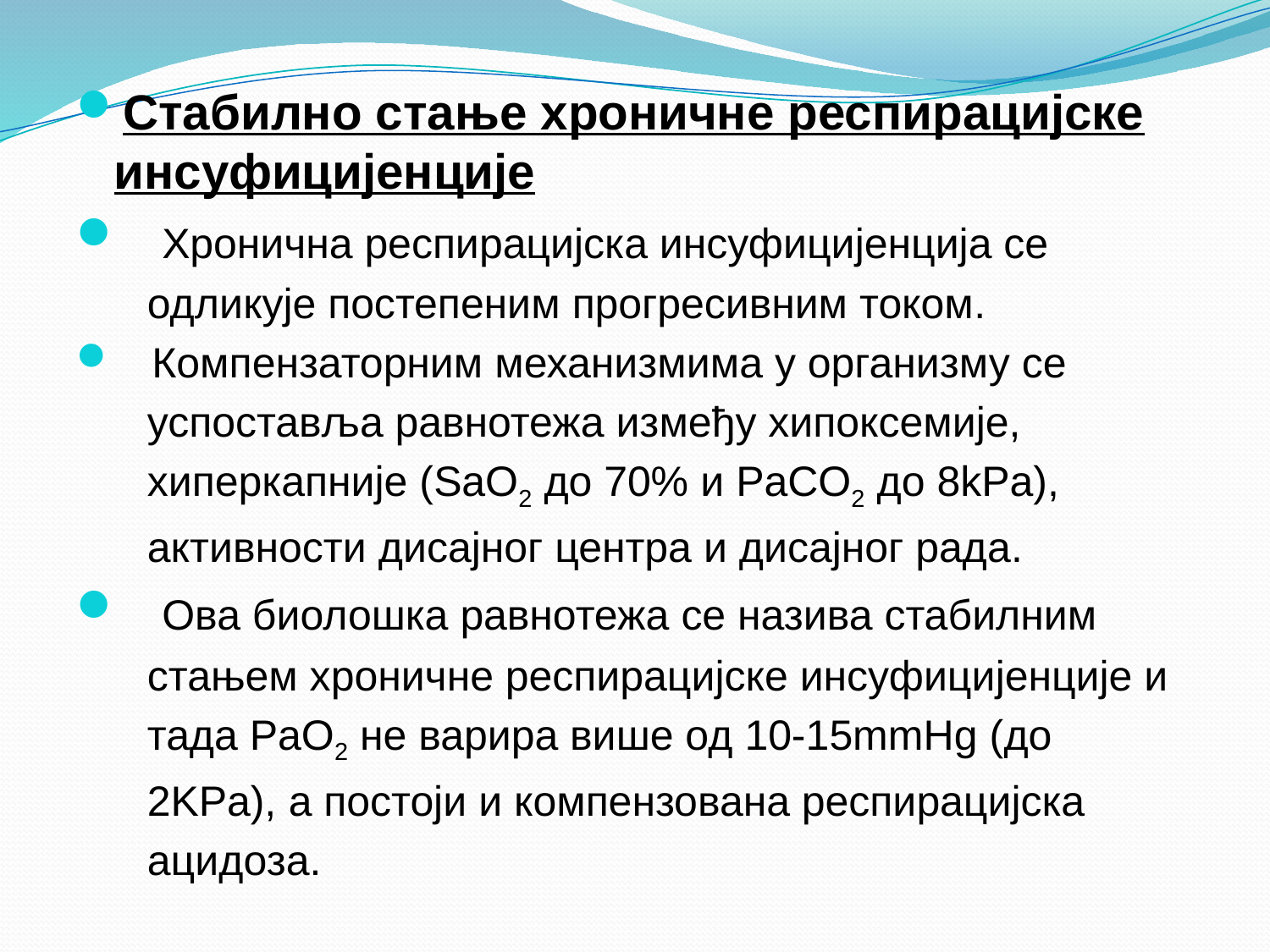

Стабилно стање хроничне респирацијске инсуфицијенције
   Хронична респирацијска инсуфицијенција се
      одликује постепеним прогресивним током.
   Компензаторним механизмима у организму се
      успоставља равнотежа између хипоксемије,
      хиперкапније (SaO2 до 70% и PaCO2 до 8kPa),
      активности дисајног центра и дисајног рада.
   Ова биолошка равнотежа се назива стабилним
      стањем хроничне респирацијске инсуфицијенције и
      тада PaO2 не варира више од 10-15mmHg (до
      2KPa), а постоји и компензована респирацијска
      ацидоза.